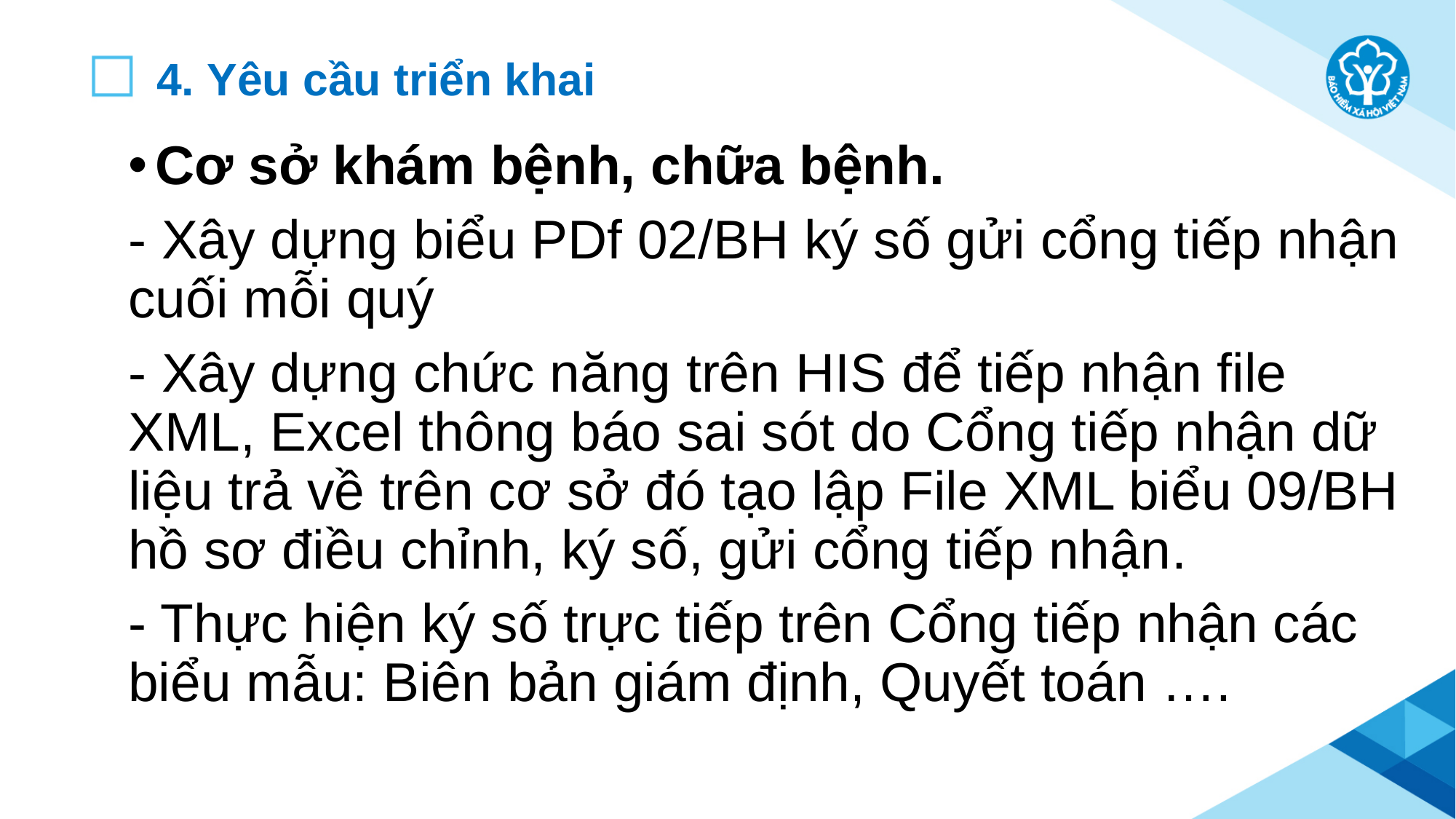

# 4. Yêu cầu triển khai
Cơ sở khám bệnh, chữa bệnh.
- Xây dựng biểu PDf 02/BH ký số gửi cổng tiếp nhận cuối mỗi quý
- Xây dựng chức năng trên HIS để tiếp nhận file XML, Excel thông báo sai sót do Cổng tiếp nhận dữ liệu trả về trên cơ sở đó tạo lập File XML biểu 09/BH hồ sơ điều chỉnh, ký số, gửi cổng tiếp nhận.
- Thực hiện ký số trực tiếp trên Cổng tiếp nhận các biểu mẫu: Biên bản giám định, Quyết toán ….